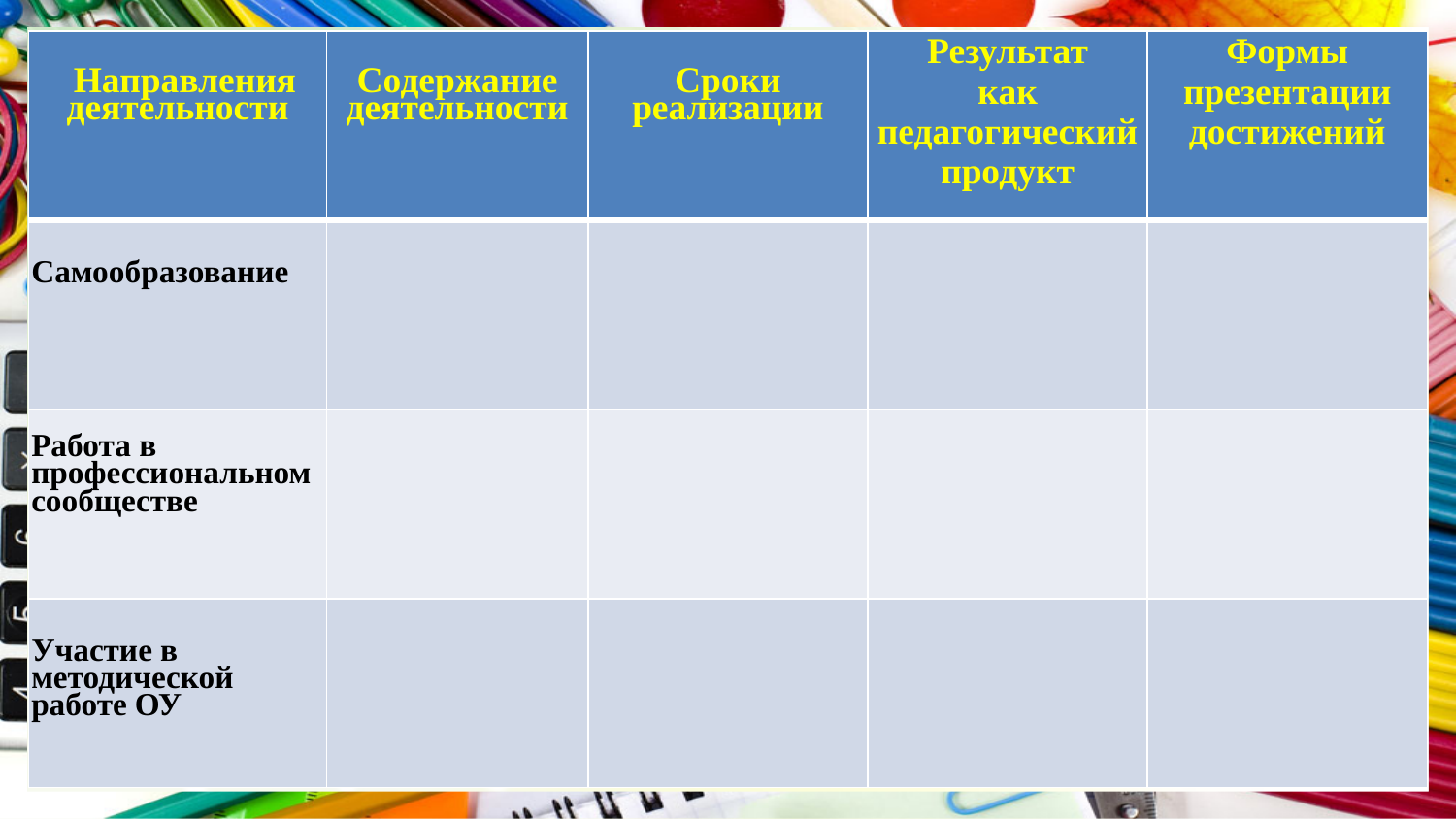

| Направления деятельности | Содержание деятельности | Сроки реализации | Результат как педагогический продукт | Формы презентации достижений |
| --- | --- | --- | --- | --- |
| Самообразование |  |  |  |  |
| Работа в профессиональном сообществе |  |  |  |  |
| Участие в методической работе ОУ |  |  |  |  |